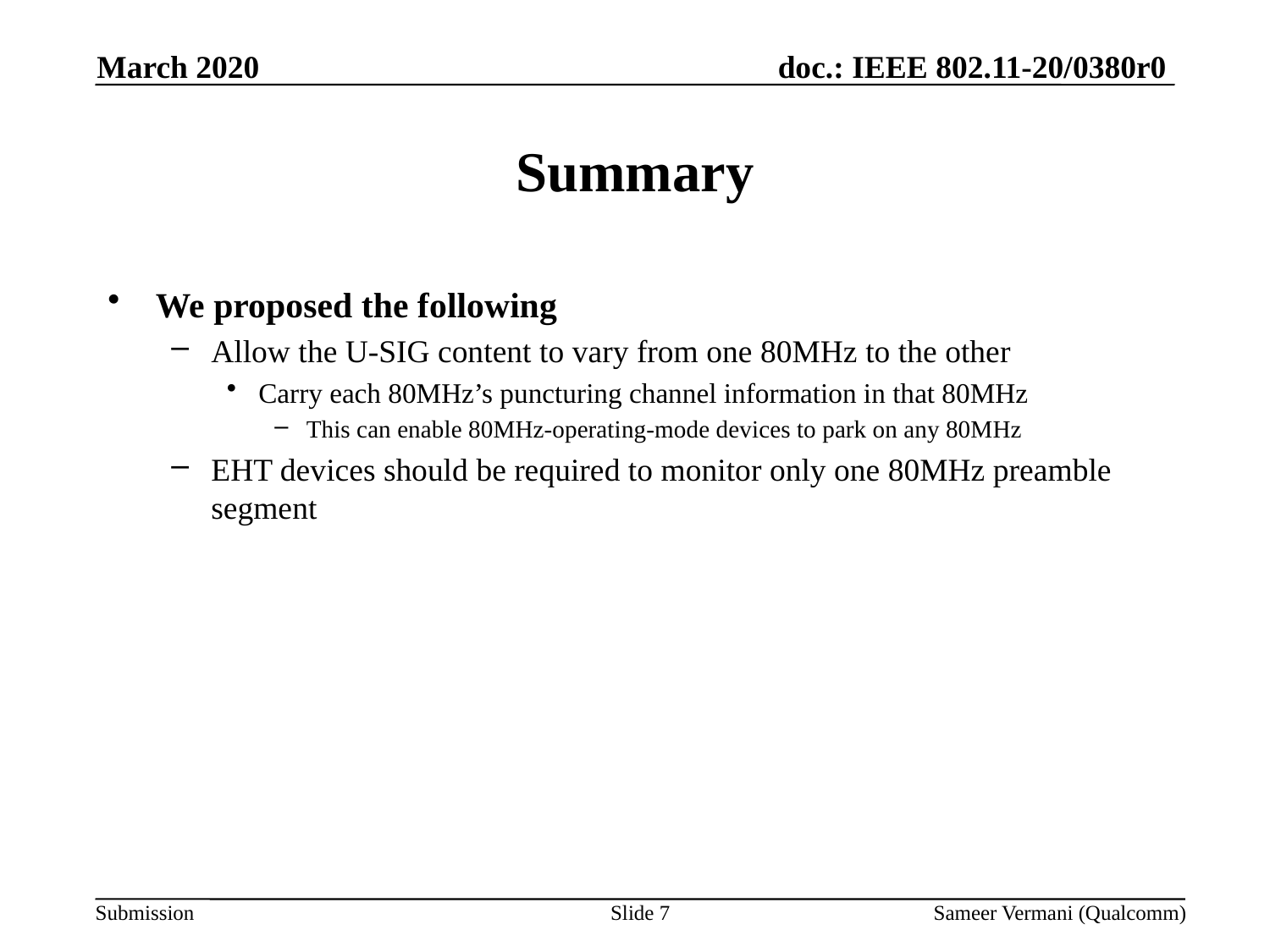

March 2020
# Summary
We proposed the following
Allow the U-SIG content to vary from one 80MHz to the other
Carry each 80MHz’s puncturing channel information in that 80MHz
This can enable 80MHz-operating-mode devices to park on any 80MHz
EHT devices should be required to monitor only one 80MHz preamble segment
Slide 7
Sameer Vermani (Qualcomm)